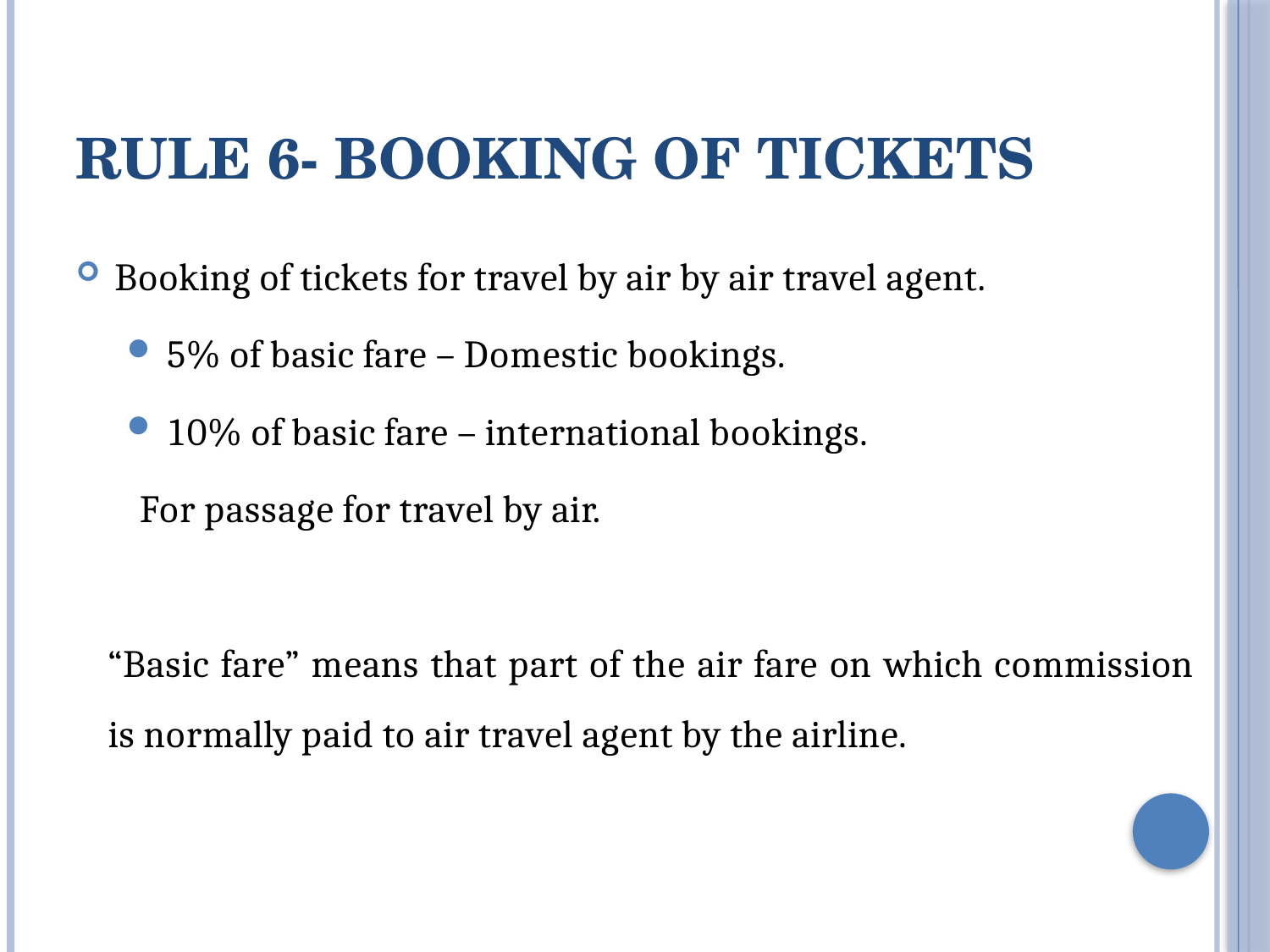

# Rule 6- Booking of tickets
Booking of tickets for travel by air by air travel agent.
5% of basic fare – Domestic bookings.
10% of basic fare – international bookings.
For passage for travel by air.

“Basic fare” means that part of the air fare on which commission is normally paid to air travel agent by the airline.